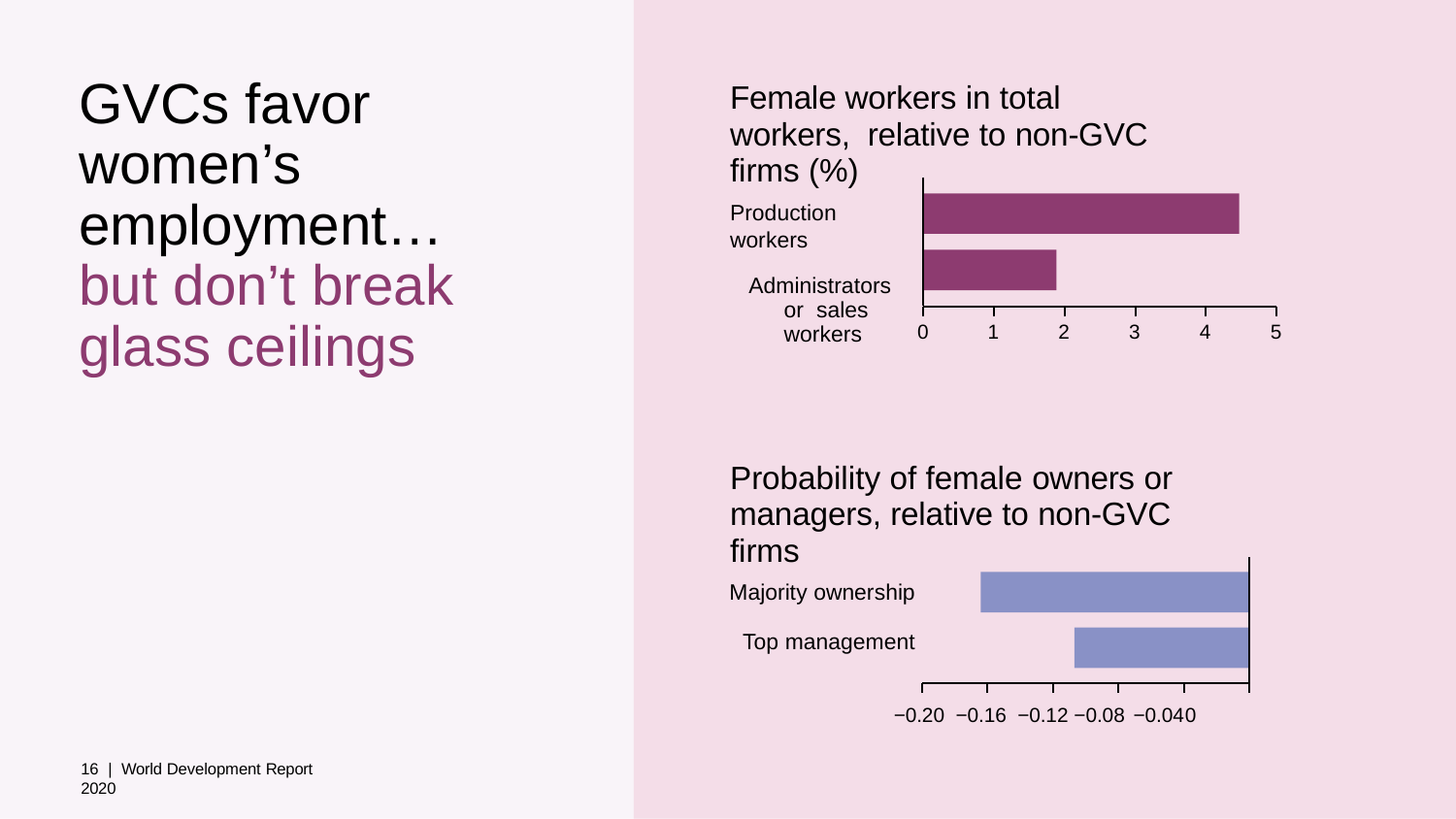

# GVCs favor  women’s  employment…  but don’t break glass ceilings
Female workers in total workers,  relative to non-GVC firms (%)

Production workers
Administrators or  sales workers

0
1
2
3
4
5
Probability of female owners or  managers, relative to non-GVC firms

Majority ownership

Top management

−0.20  −0.16  −0.12 −0.08 −0.04	0
16  |  World Development Report 2020